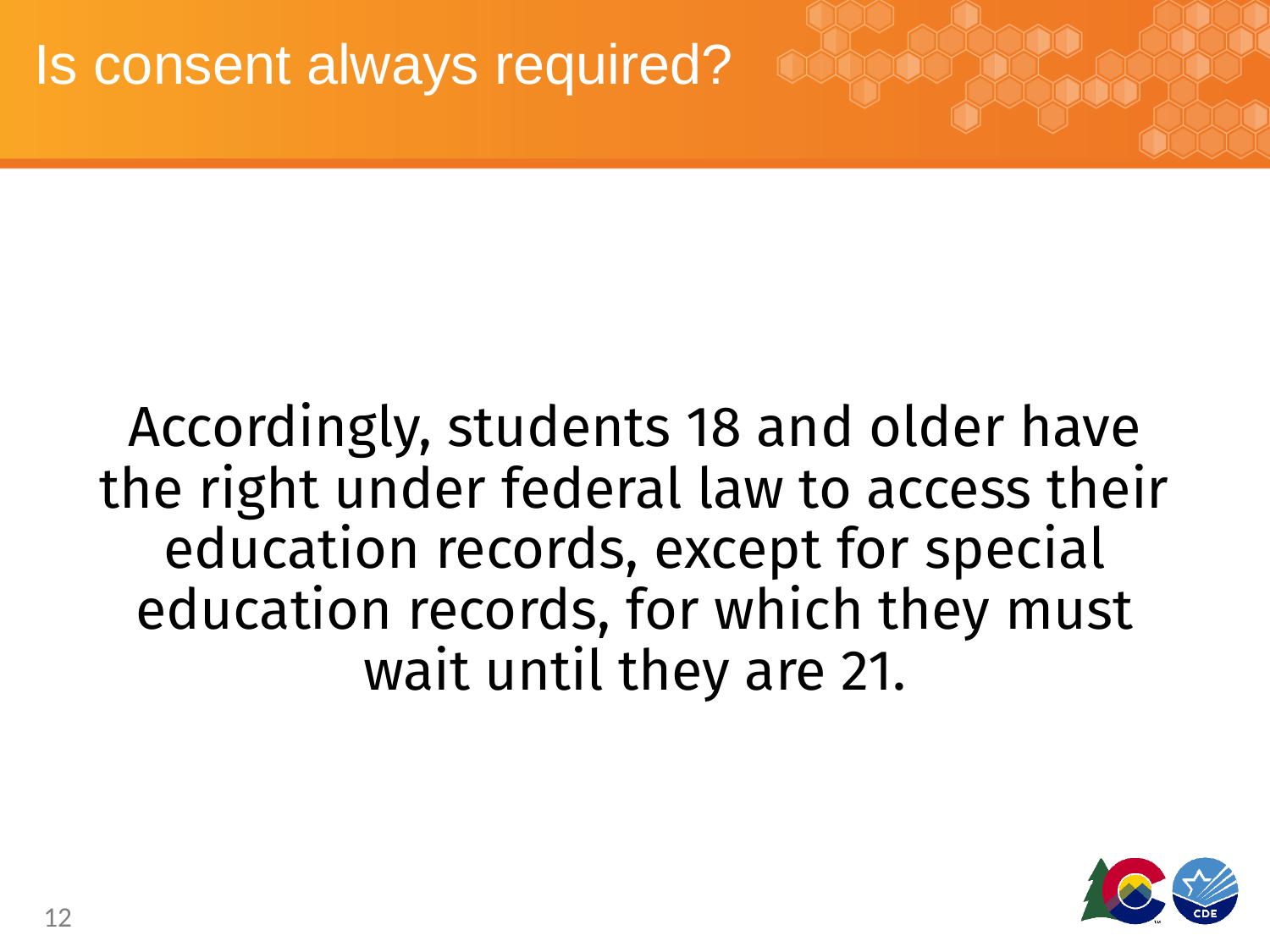

# Is consent always required?

Accordingly, students 18 and older have the right under federal law to access their education records, except for special education records, for which they must wait until they are 21.

12